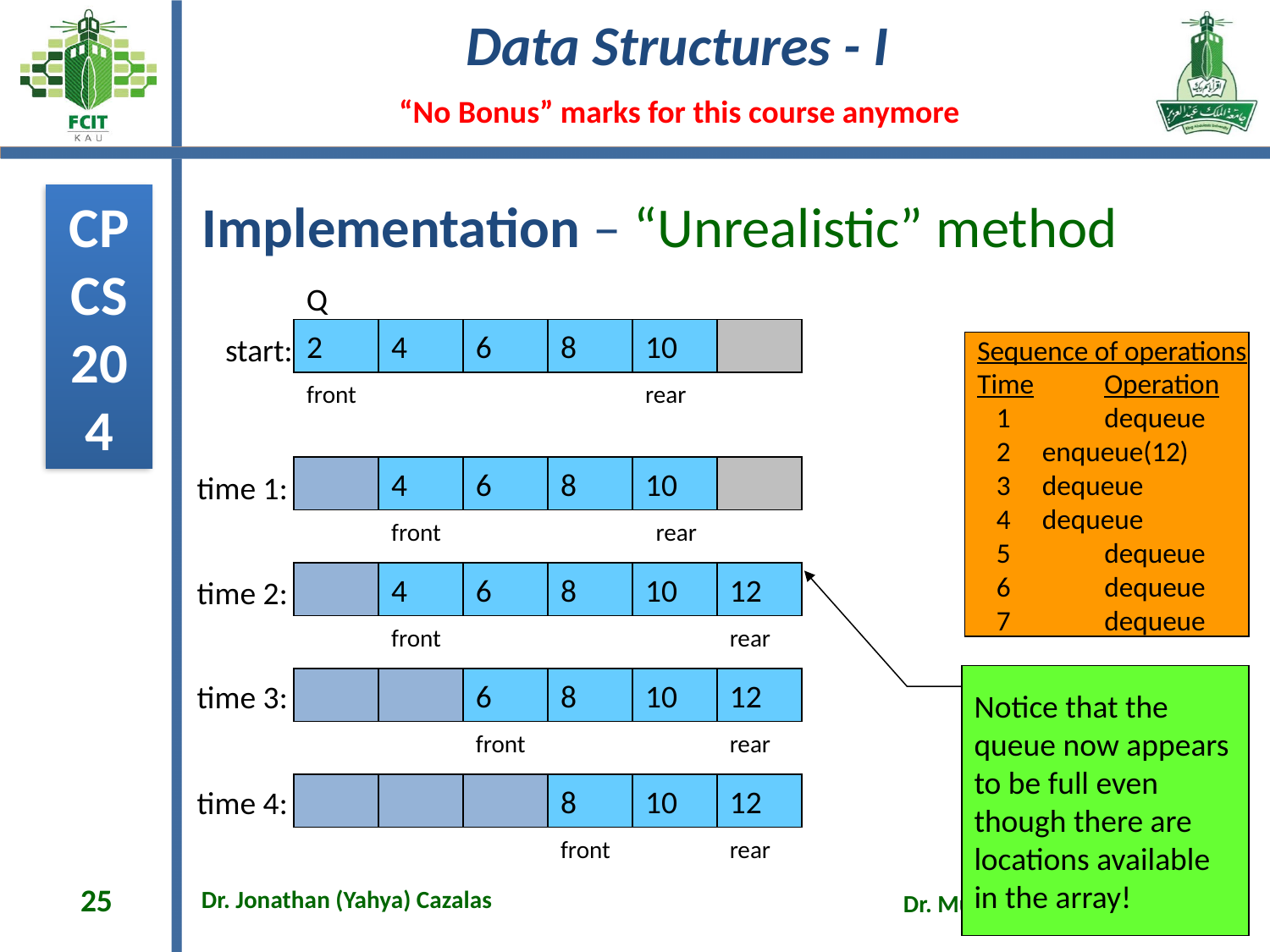

# Implementation – “Unrealistic” method
Q
start:
2
4
6
8
10

front
rear
Sequence of operations
Time	Operation
   1	dequeue
   2     enqueue(12)
   3     dequeue
   4     dequeue
   5	dequeue
   6	dequeue
   7	dequeue
time 1:

4
6
8
10

front
rear
time 2:

4
6
8
10
12
front
rear
time 3:

6
8
10
12
front
rear
Notice that the queue now appears to be full even though there are locations available in the array!
time 4:

8
10
12
front
rear
25